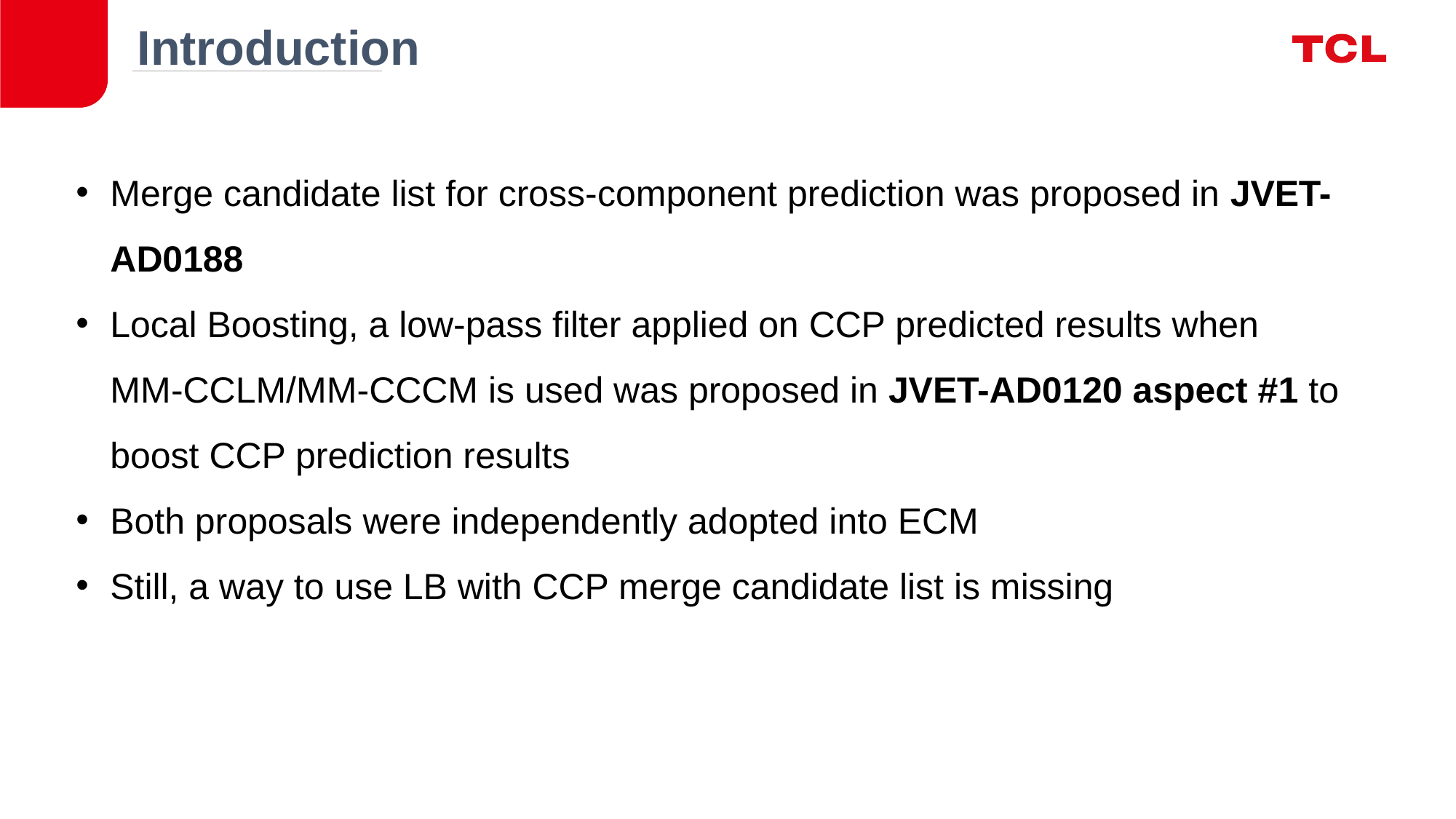

Introduction
Merge candidate list for cross-component prediction was proposed in JVET-AD0188
Local Boosting, a low-pass filter applied on CCP predicted results when MM-CCLM/MM-CCCM is used was proposed in JVET-AD0120 aspect #1 to boost CCP prediction results
Both proposals were independently adopted into ECM
Still, a way to use LB with CCP merge candidate list is missing
2